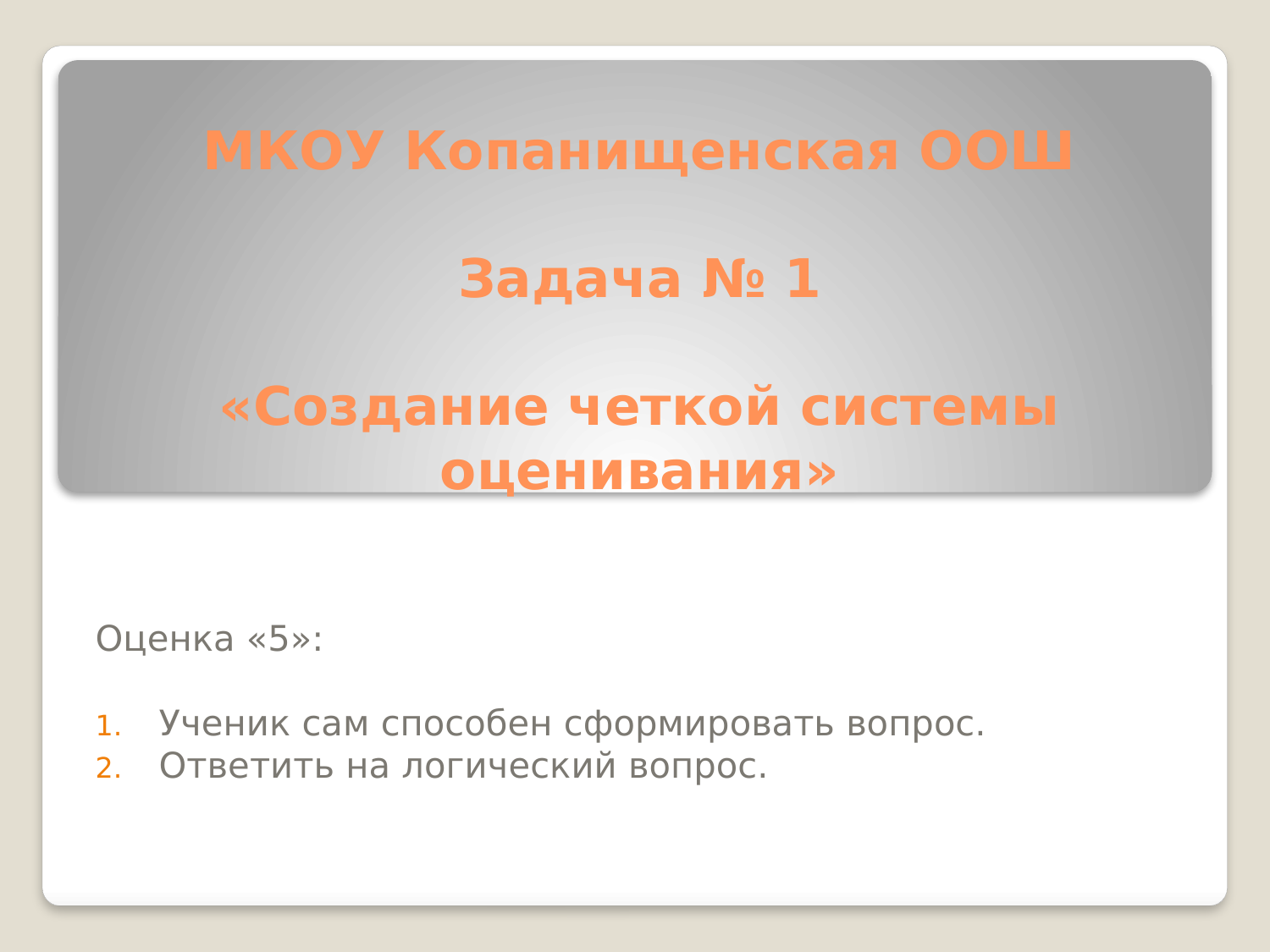

# МКОУ Копанищенская ООШ Задача № 1 «Создание четкой системы оценивания»
Оценка «5»:

Ученик сам способен сформировать вопрос.
Ответить на логический вопрос.